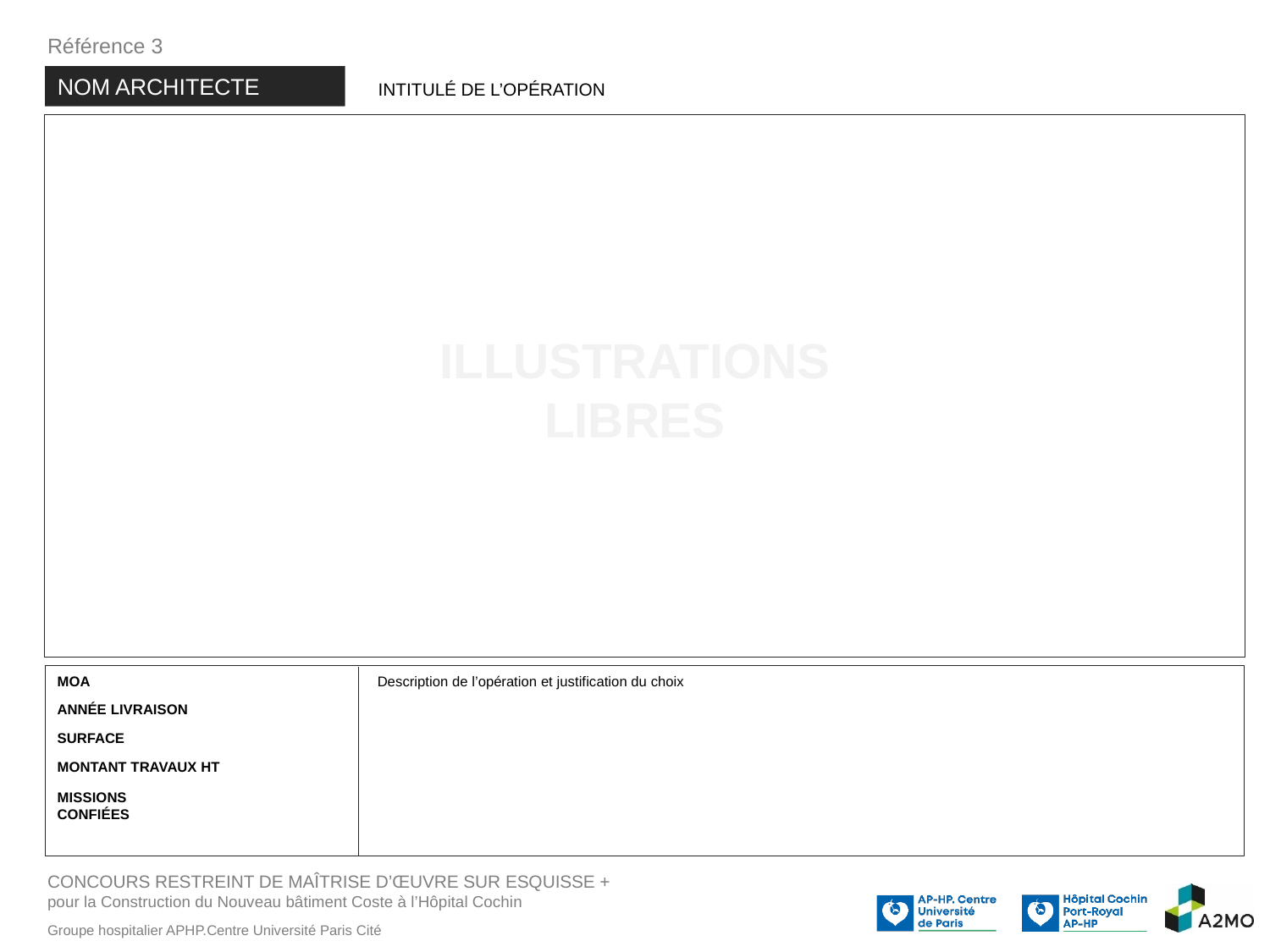

Référence 3
Nom architecte
Intitulé de l’opération
Illustrations libres
Description de l’opération et justification du choix